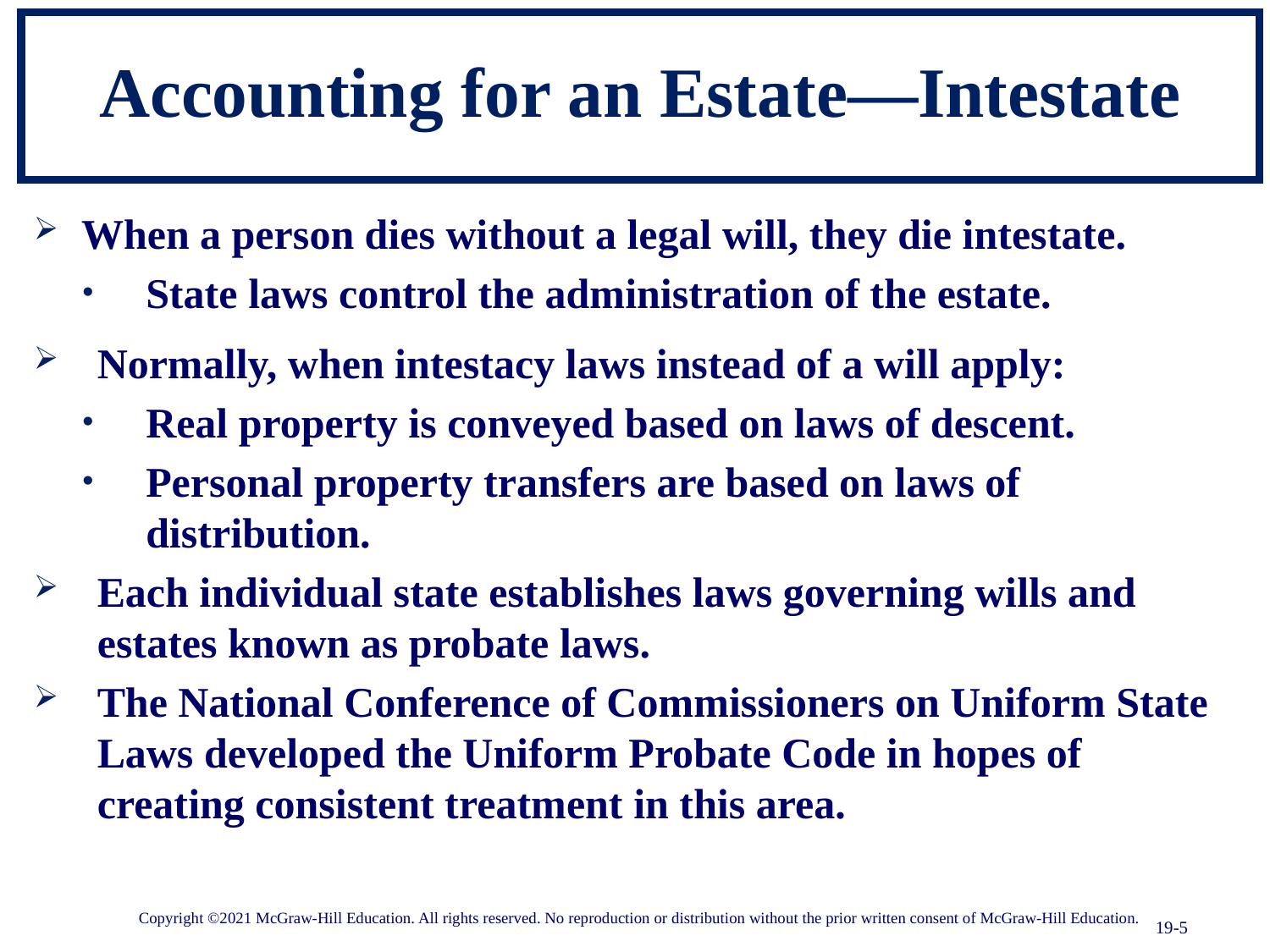

# Accounting for an Estate—Intestate
When a person dies without a legal will, they die intestate.
State laws control the administration of the estate.
Normally, when intestacy laws instead of a will apply:
Real property is conveyed based on laws of descent.
Personal property transfers are based on laws of distribution.
Each individual state establishes laws governing wills and estates known as probate laws.
The National Conference of Commissioners on Uniform State Laws developed the Uniform Probate Code in hopes of creating consistent treatment in this area.
Copyright ©2021 McGraw-Hill Education. All rights reserved. No reproduction or distribution without the prior written consent of McGraw-Hill Education.
19-5